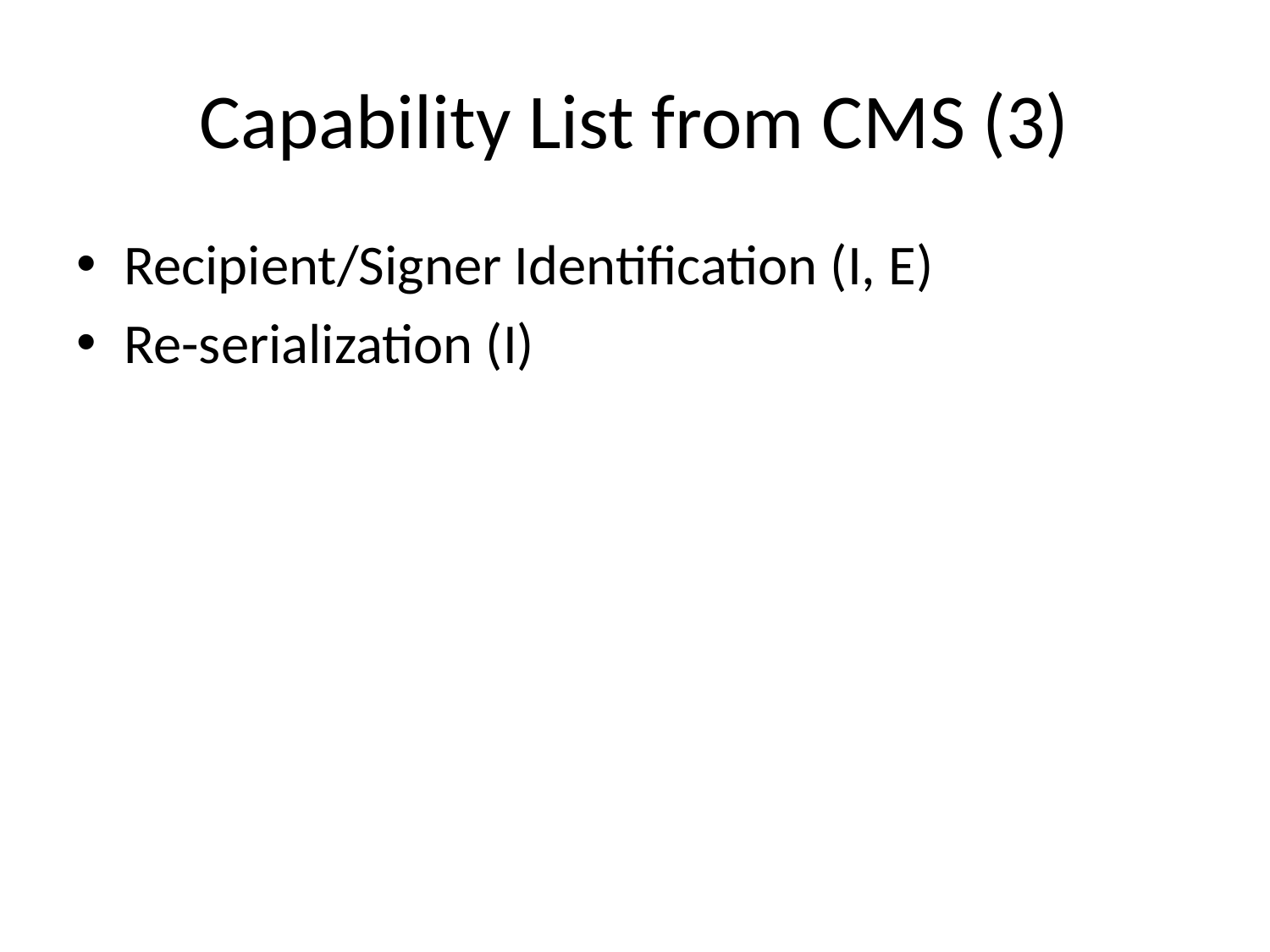

# Capability List from CMS (3)
Recipient/Signer Identification (I, E)
Re-serialization (I)